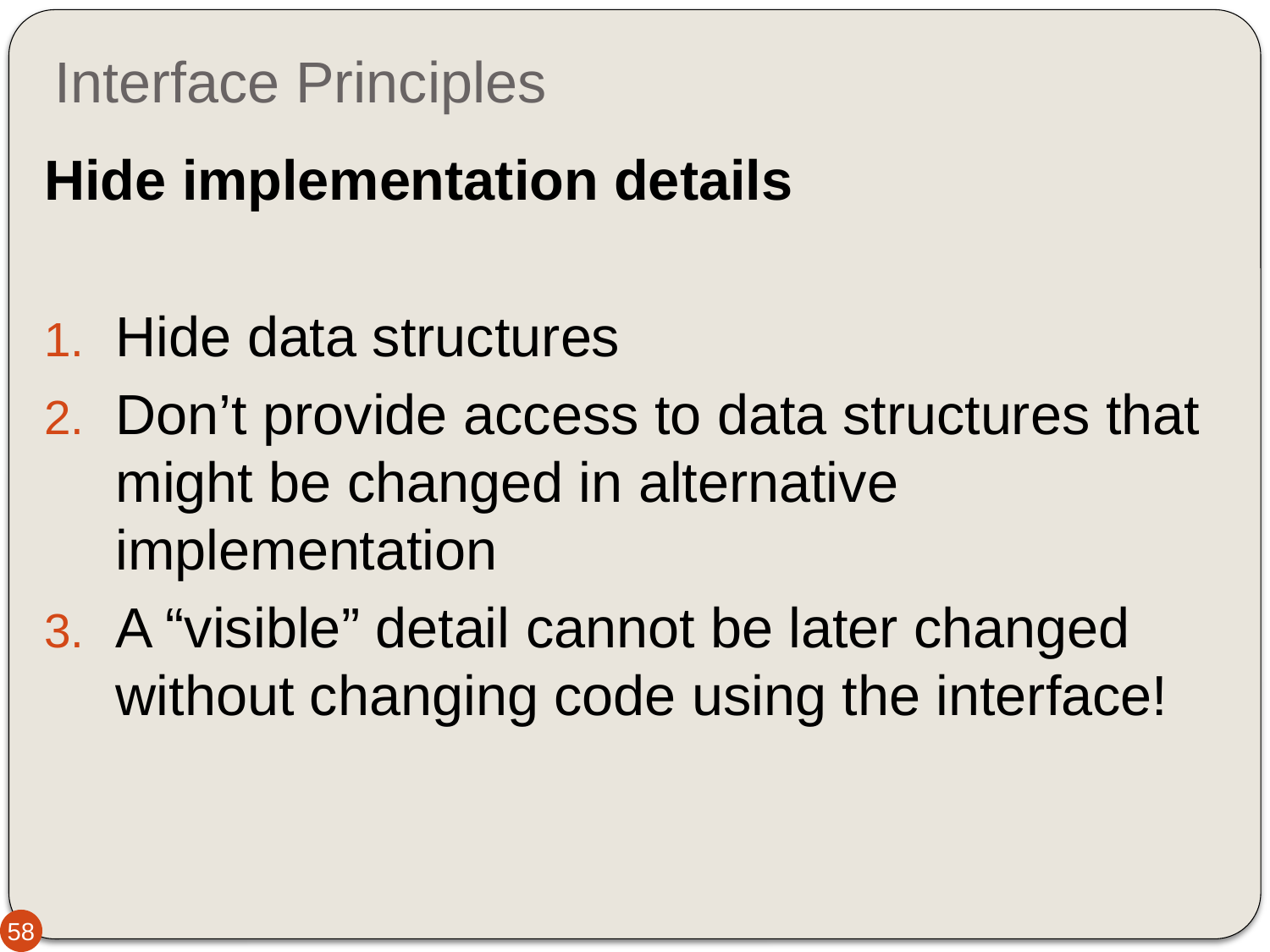

# Interface Principles
Hide implementation details

Hide data structures
Don’t provide access to data structures that might be changed in alternative implementation
A “visible” detail cannot be later changed without changing code using the interface!
58